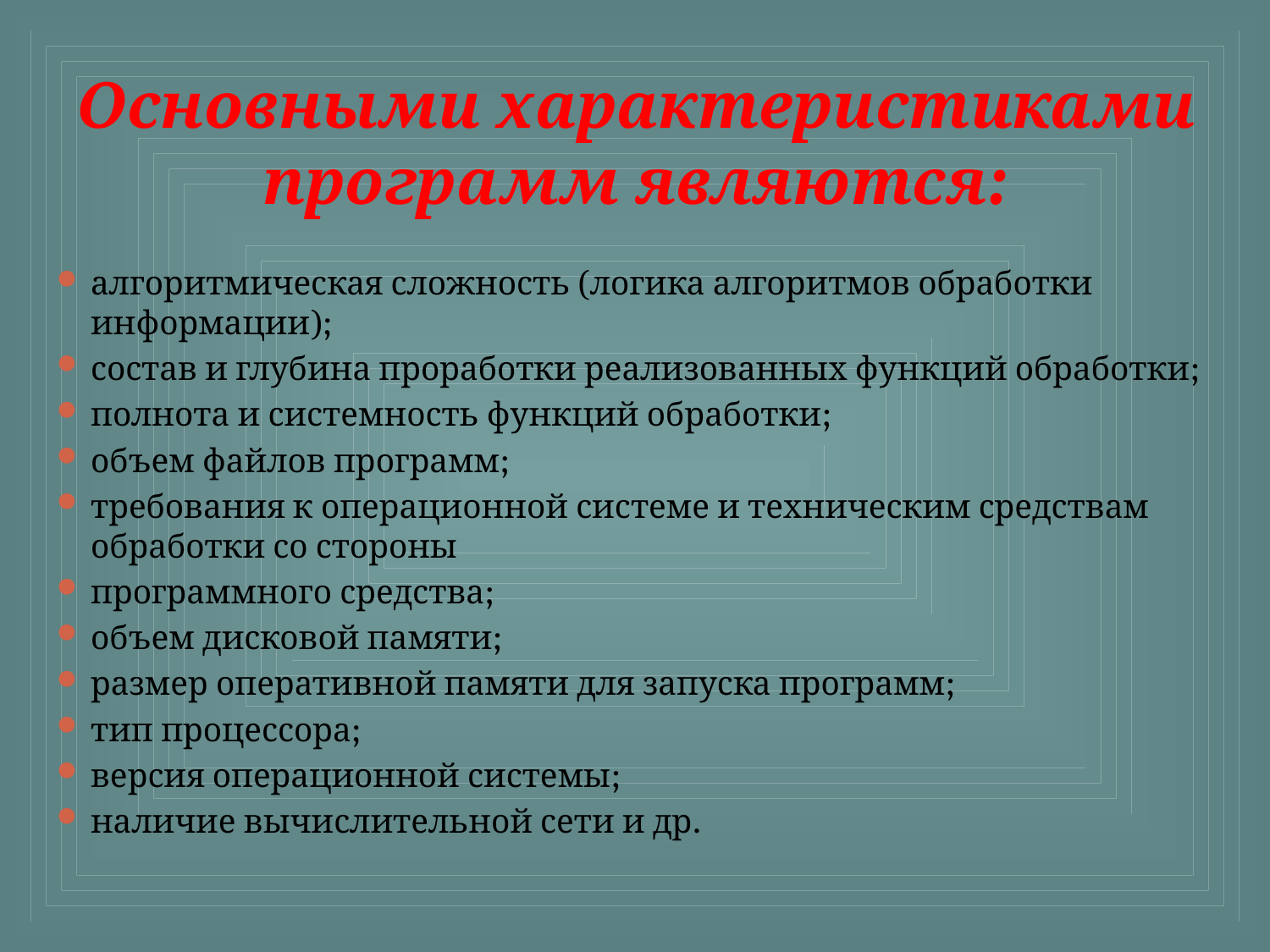

# Основными характеристиками программ являются:
алгоритмическая сложность (логика алгоритмов обработки информации);
состав и глубина проработки реализованных функций обработки;
полнота и системность функций обработки;
объем файлов программ;
требования к операционной системе и техническим средствам обработки со стороны
программного средства;
объем дисковой памяти;
размер оперативной памяти для запуска программ;
тип процессора;
версия операционной системы;
наличие вычислительной сети и др.